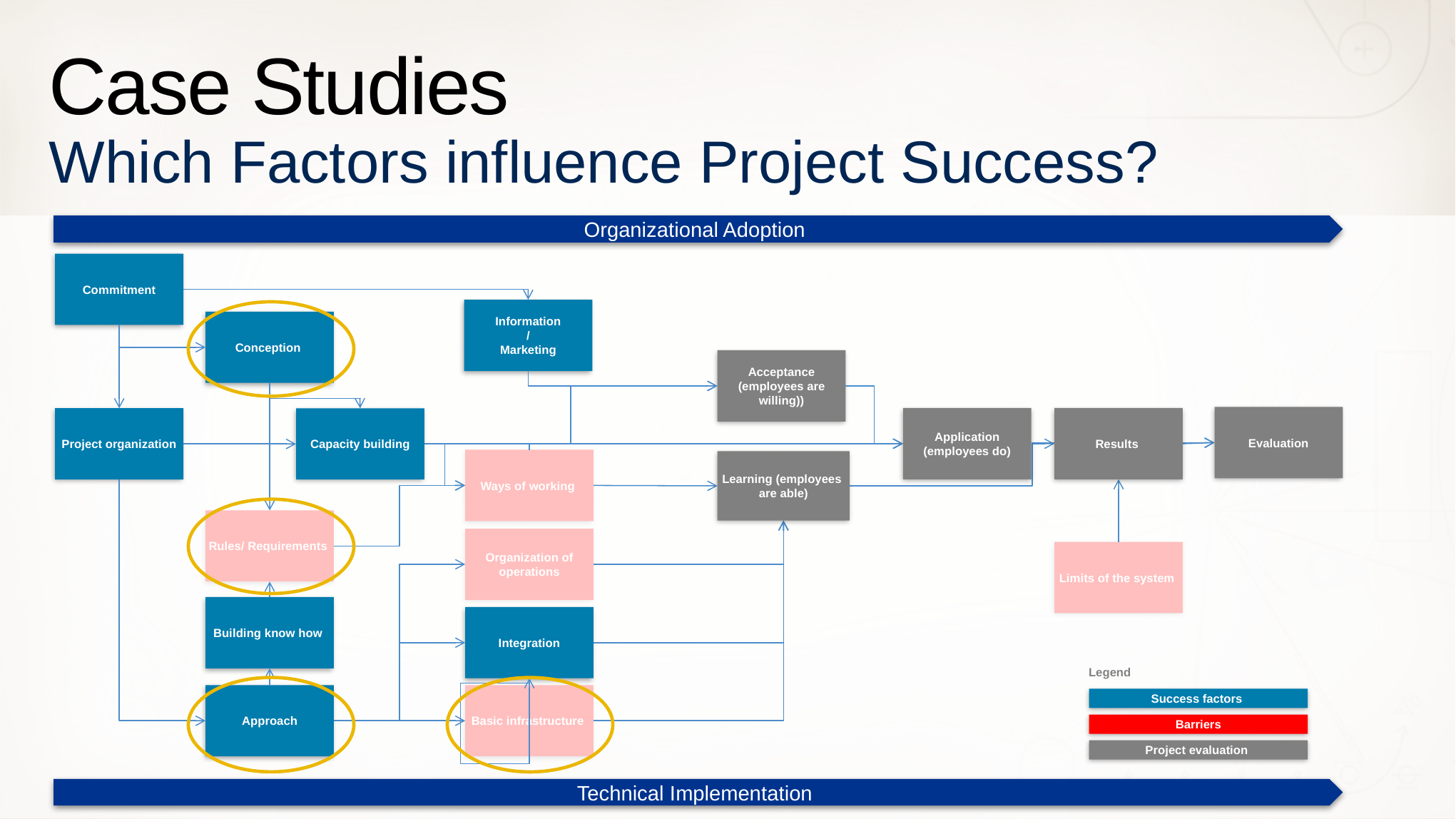

# Case Studies Which Factors influence Project Success?

Organizational Adoption
Commitment
Information
/
Marketing

Conception
Acceptance (employees are willing))
Evaluation
Application (employees do)
Results
Project organization
Capacity building
Ways of working
Learning (employees
are able)

Rules/ Requirements
Organization of operations
Limits of the system
Building know how
Integration
Legend

Approach
Basic infrastructure
Success factors
Barriers
Project evaluation
Technical Implementation